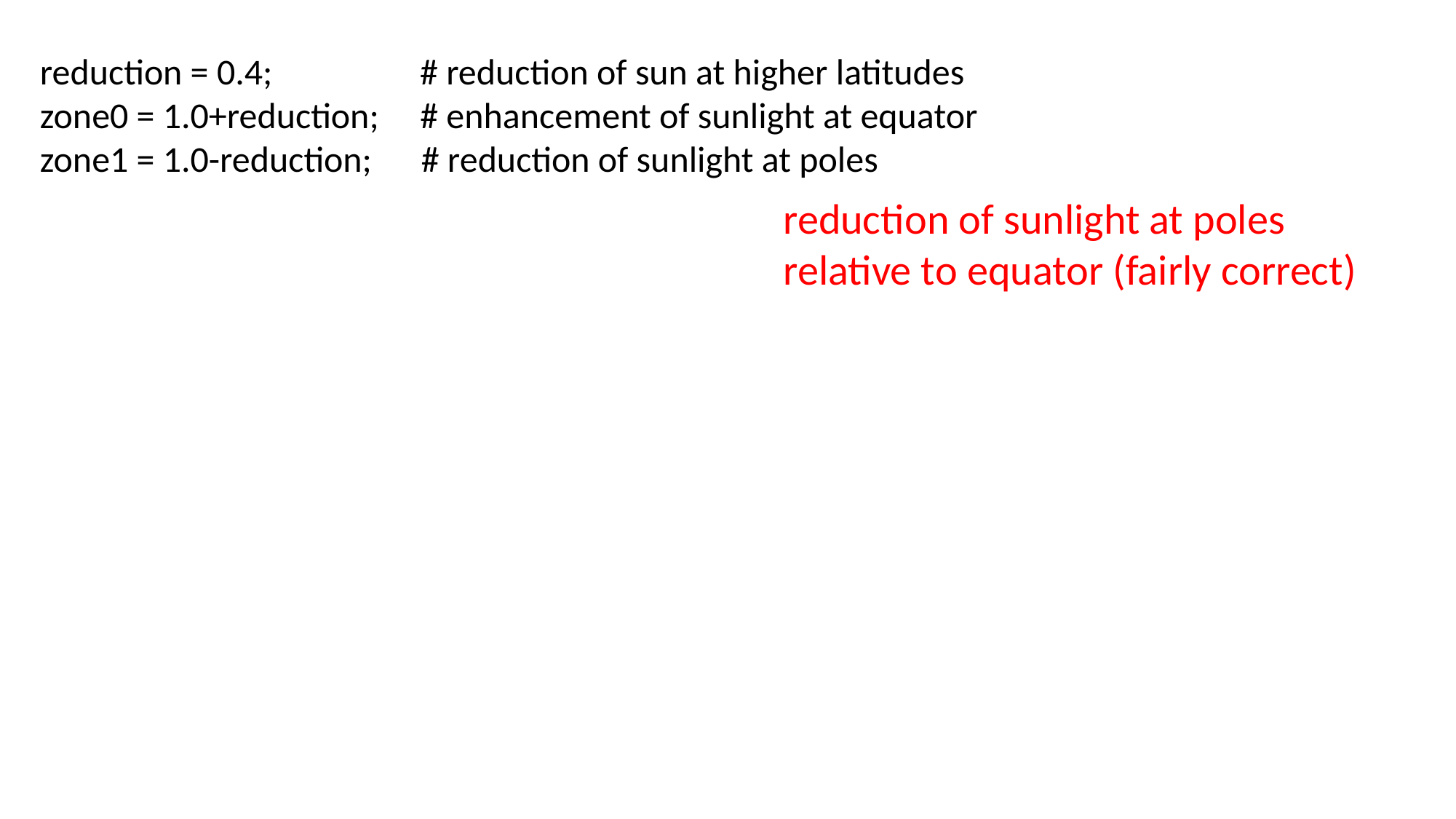

reduction = 0.4;                  # reduction of sun at higher latitudes
zone0 = 1.0+reduction;     # enhancement of sunlight at equator
zone1 = 1.0-reduction;      # reduction of sunlight at poles
reduction of sunlight at poles
relative to equator (fairly correct)